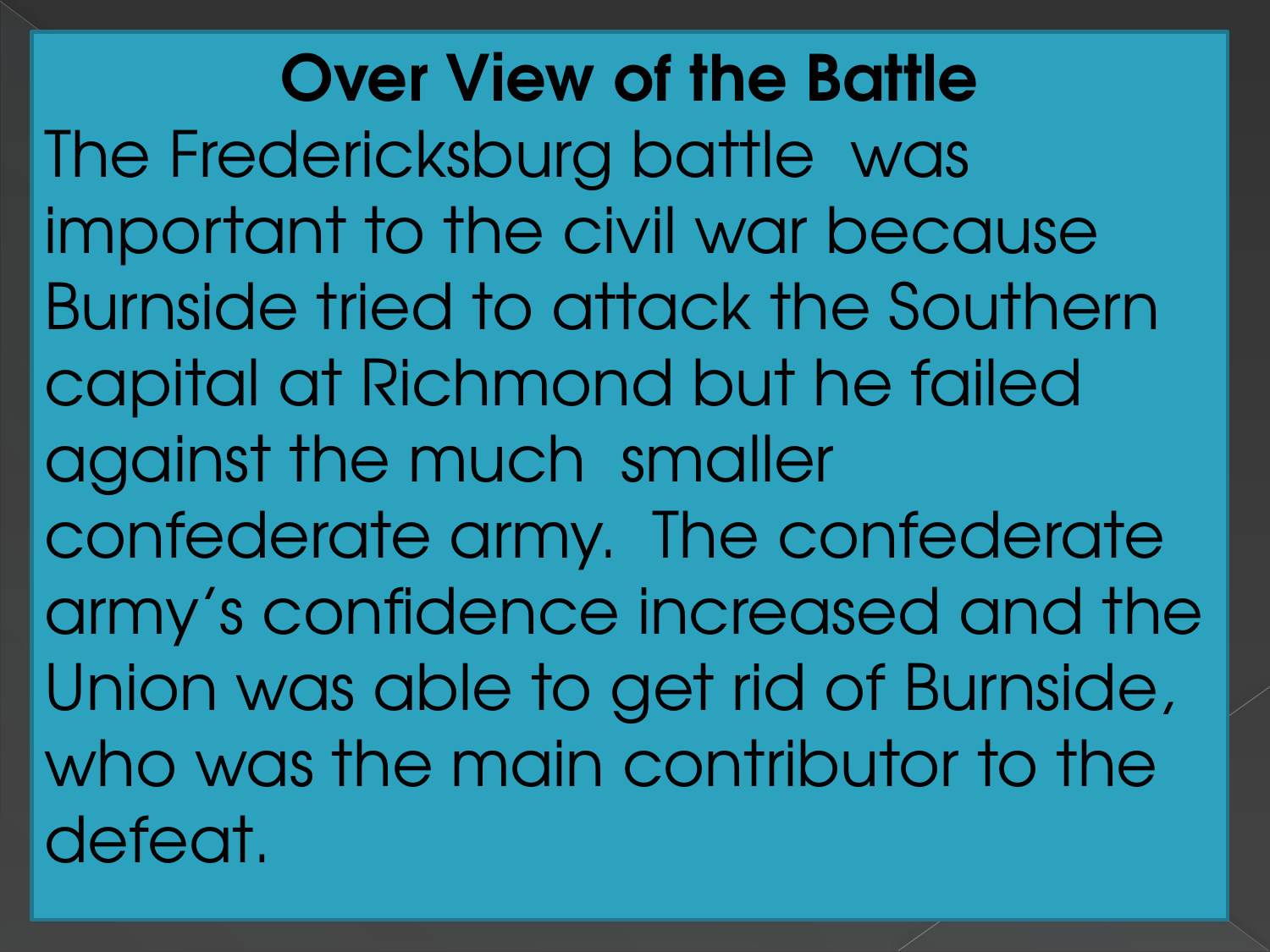

Over View of the Battle
The Fredericksburg battle  was important to the civil war because Burnside tried to attack the Southern capital at Richmond but he failed against the much  smaller confederate army.  The confederate army’s confidence increased and the Union was able to get rid of Burnside, who was the main contributor to the defeat.